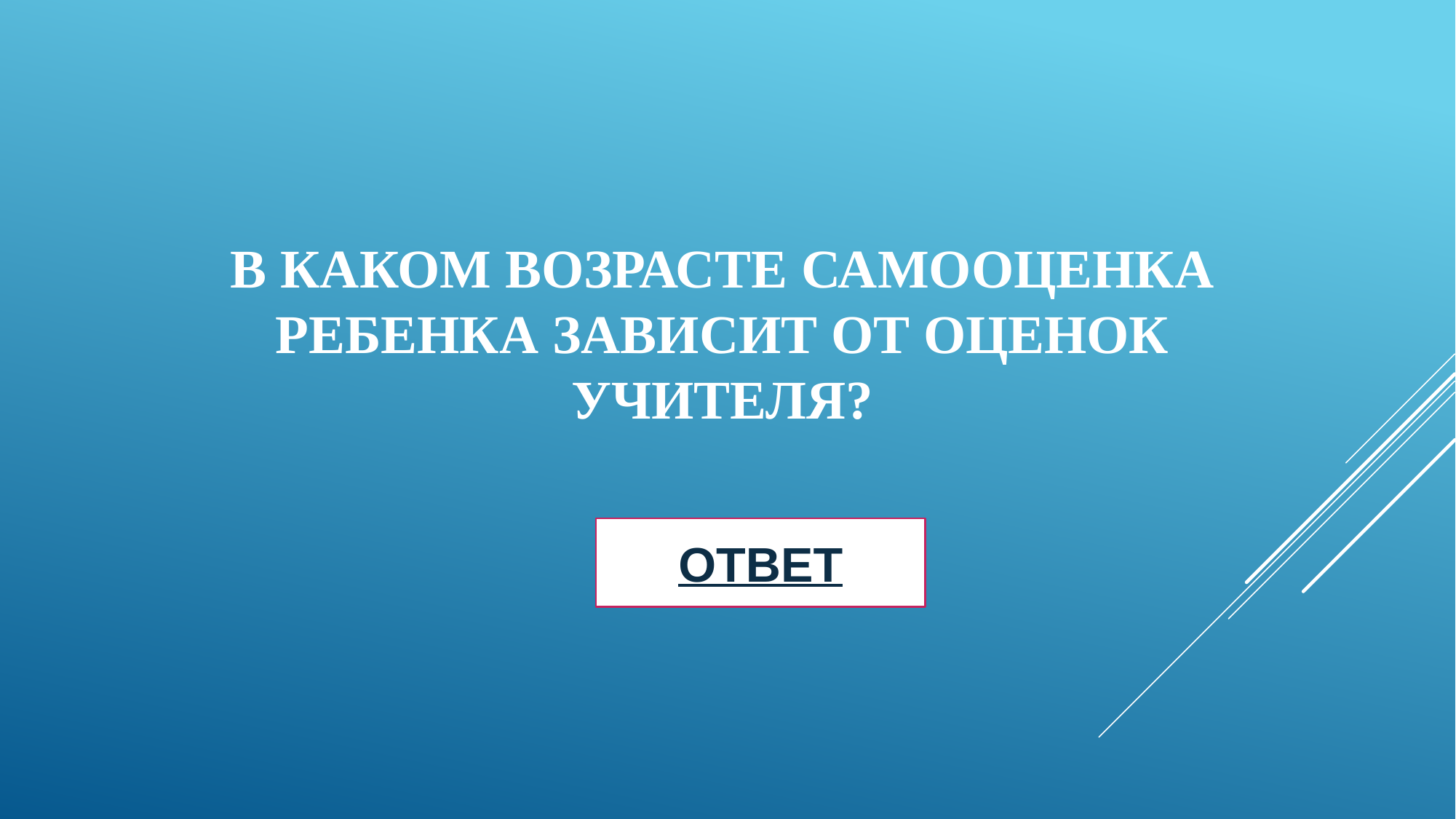

# В каком возрасте самооценка ребенка зависит от оценок учителя?
ОТВЕТ